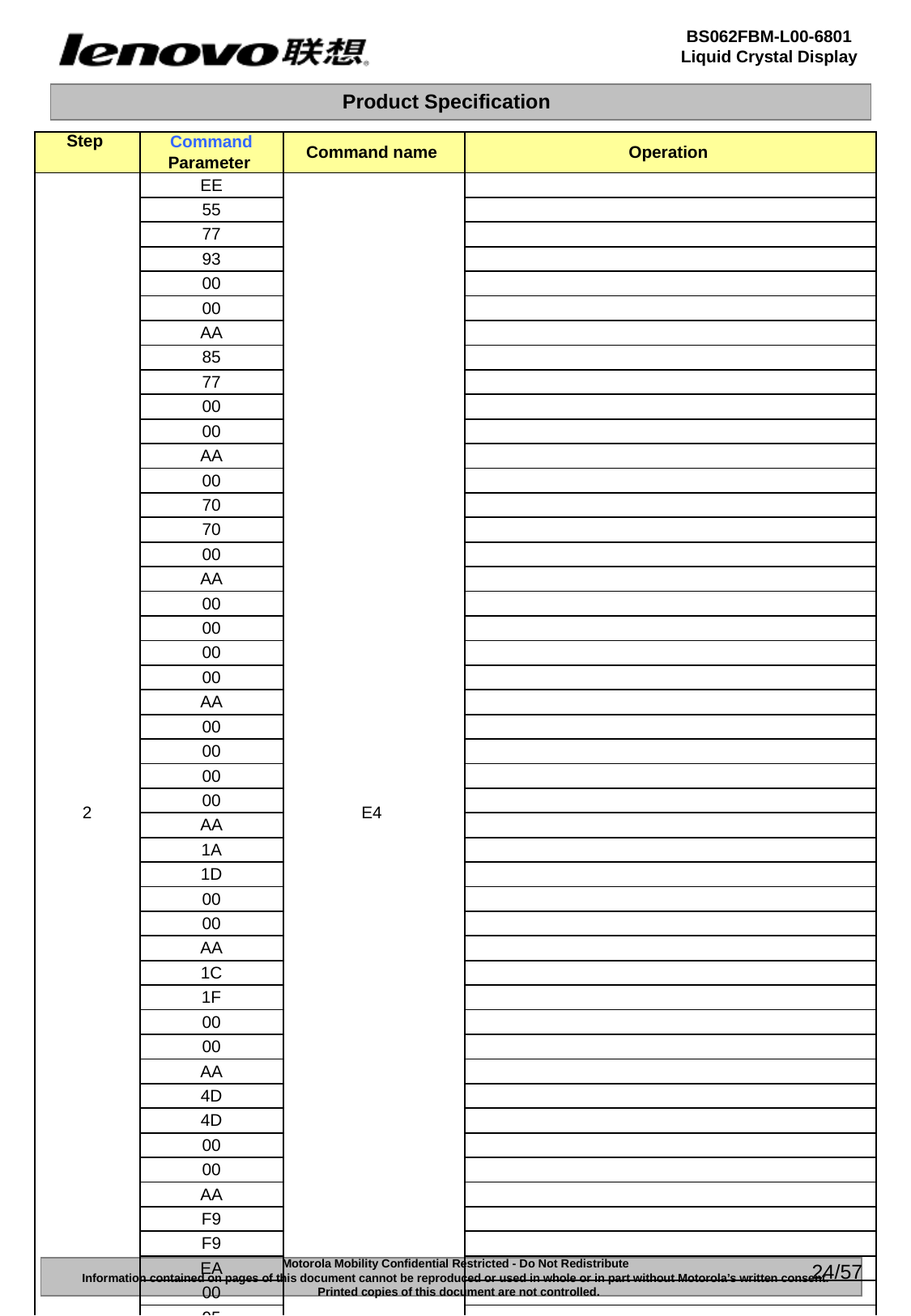

| Step | Command | Command name | Operation |
| --- | --- | --- | --- |
|  | Parameter |  |  |
| 2 | EE | E4 |  |
|  | 55 |  |  |
|  | 77 |  |  |
|  | 93 |  |  |
|  | 00 |  |  |
|  | 00 |  |  |
|  | AA |  |  |
|  | 85 |  |  |
|  | 77 |  |  |
|  | 00 |  |  |
|  | 00 |  |  |
|  | AA |  |  |
|  | 00 |  |  |
|  | 70 |  |  |
|  | 70 |  |  |
|  | 00 |  |  |
|  | AA |  |  |
|  | 00 |  |  |
|  | 00 |  |  |
|  | 00 |  |  |
|  | 00 |  |  |
|  | AA |  |  |
|  | 00 |  |  |
|  | 00 |  |  |
|  | 00 |  |  |
|  | 00 |  |  |
|  | AA |  |  |
|  | 1A |  |  |
|  | 1D |  |  |
|  | 00 |  |  |
|  | 00 |  |  |
|  | AA |  |  |
|  | 1C |  |  |
|  | 1F |  |  |
|  | 00 |  |  |
|  | 00 |  |  |
|  | AA |  |  |
|  | 4D |  |  |
|  | 4D |  |  |
|  | 00 |  |  |
|  | 00 |  |  |
|  | AA |  |  |
|  | F9 |  |  |
|  | F9 |  |  |
|  | EA |  |  |
|  | 00 |  |  |
|  | 95 |  |  |
|  | 00 |  |  |
|  | 03 |  |  |
|  | 11 |  |  |
|  | 00 |  |  |
|  | BE |  |  |
24/57